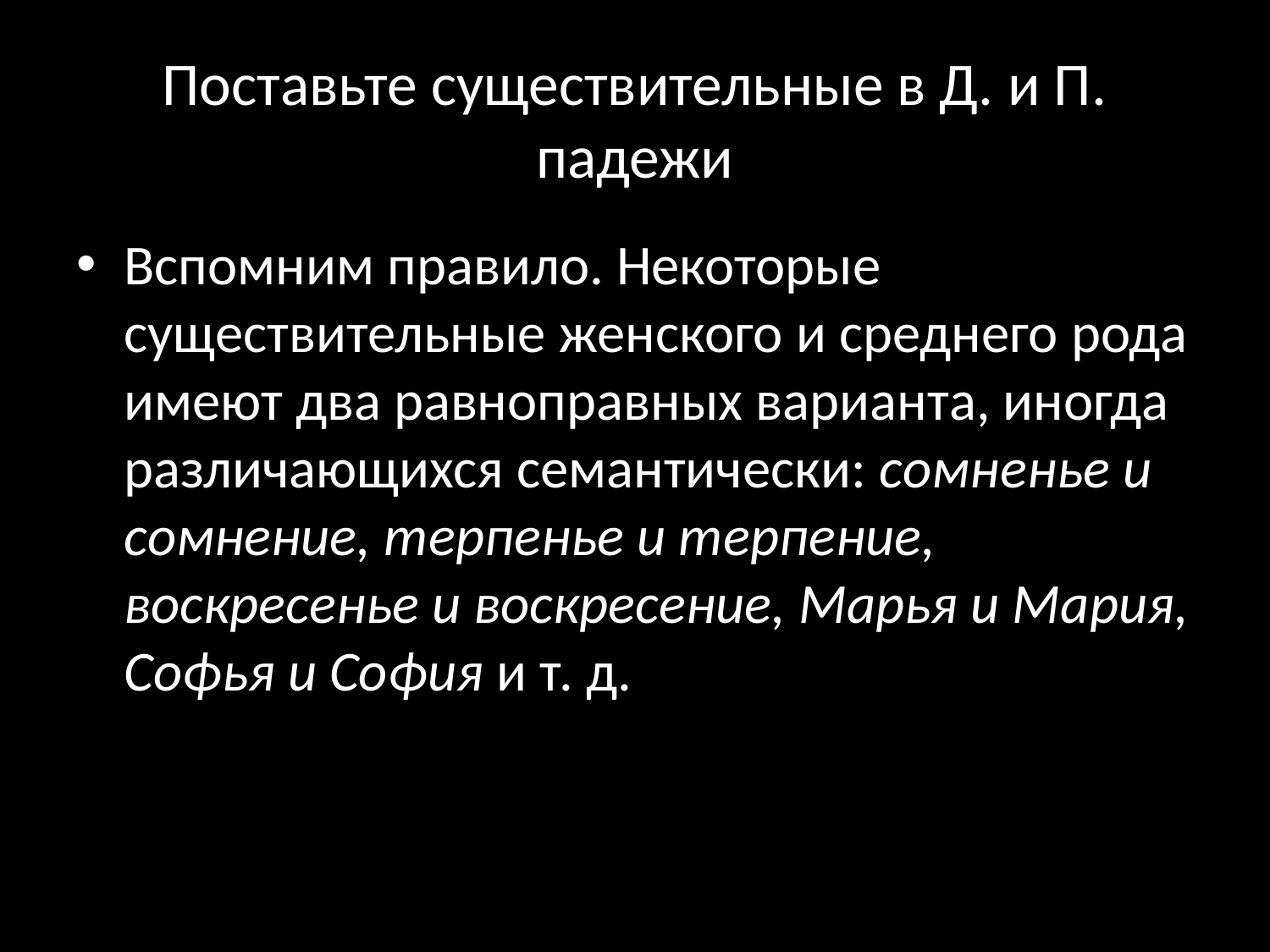

# Поставьте существительные в Д. и П. падежи
Вспомним правило. Некоторые существительные женского и среднего рода имеют два равноправных варианта, иногда различающихся семантически: сомненье и сомнение, терпенье и терпение, воскресенье и воскресение, Марья и Мария, Софья и София и т. д.